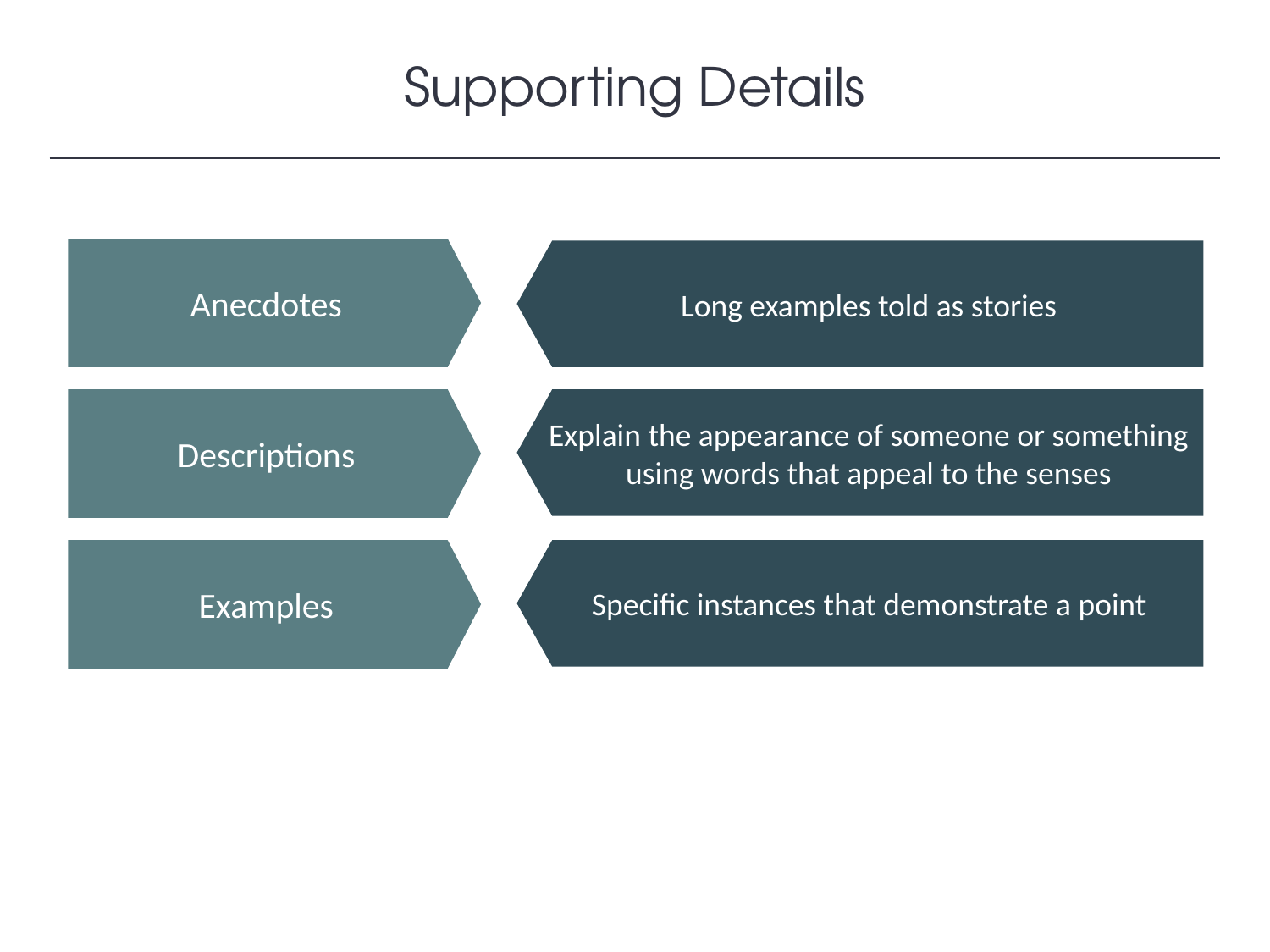

Supporting Details
HAWKES LEARNING
Anecdotes
Long examples told as stories
Descriptions
Explain the appearance of someone or something using words that appeal to the senses
Examples
Specific instances that demonstrate a point